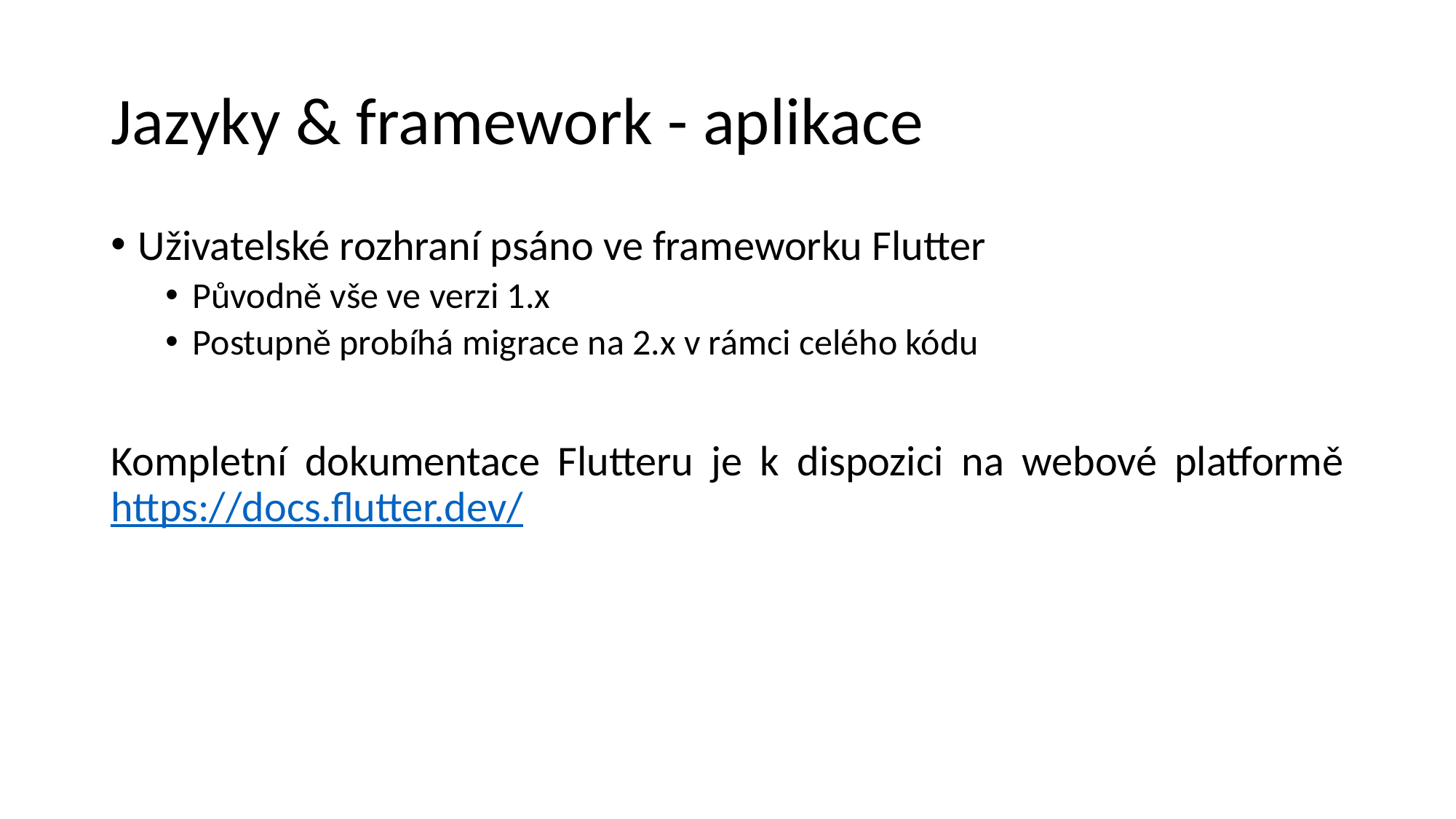

# Jazyky & framework - aplikace
Uživatelské rozhraní psáno ve frameworku Flutter
Původně vše ve verzi 1.x
Postupně probíhá migrace na 2.x v rámci celého kódu

Kompletní dokumentace Flutteru je k dispozici na webové platformě https://docs.flutter.dev/